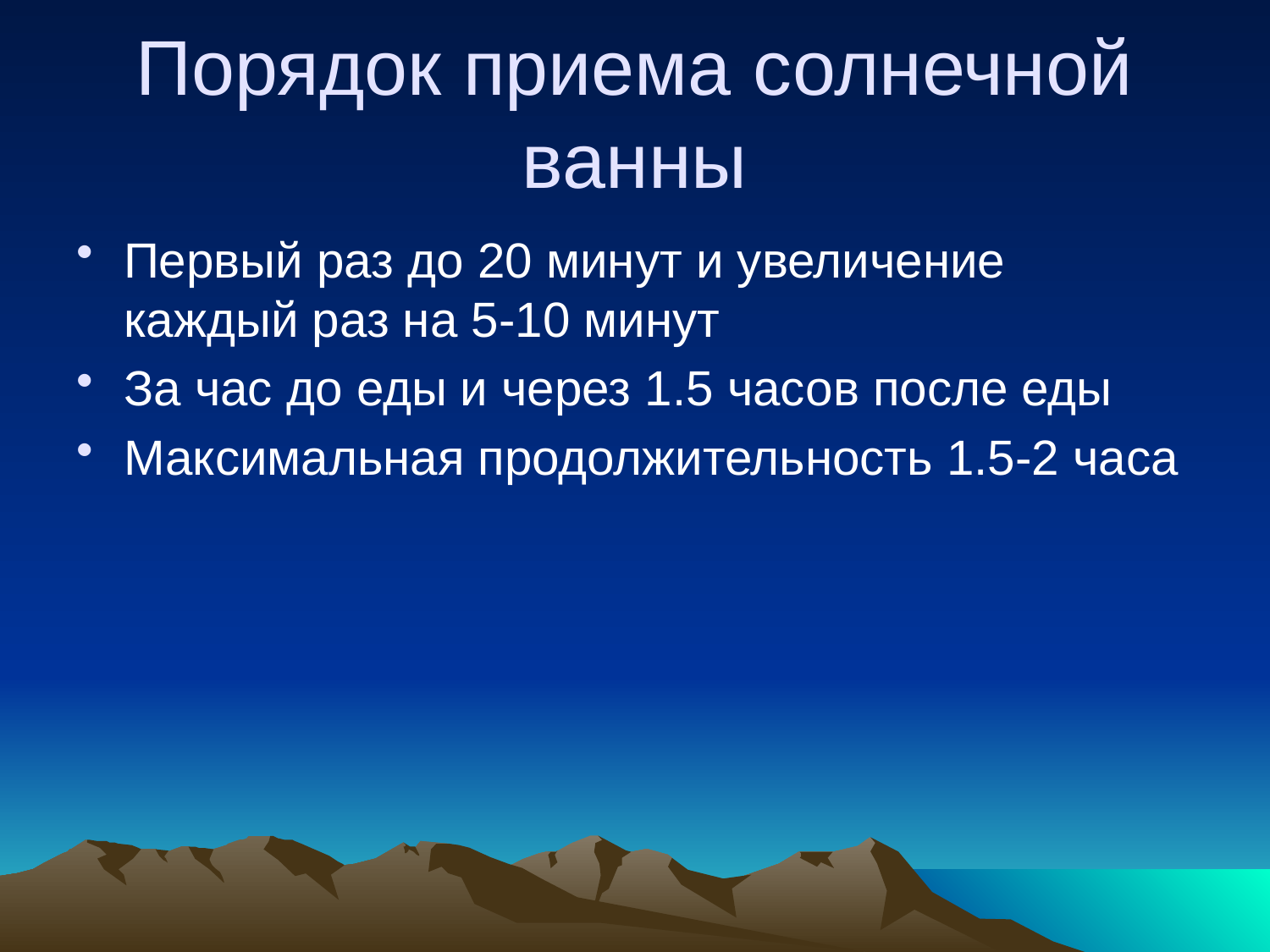

# Порядок приема солнечной ванны
Первый раз до 20 минут и увеличение каждый раз на 5-10 минут
За час до еды и через 1.5 часов после еды
Максимальная продолжительность 1.5-2 часа